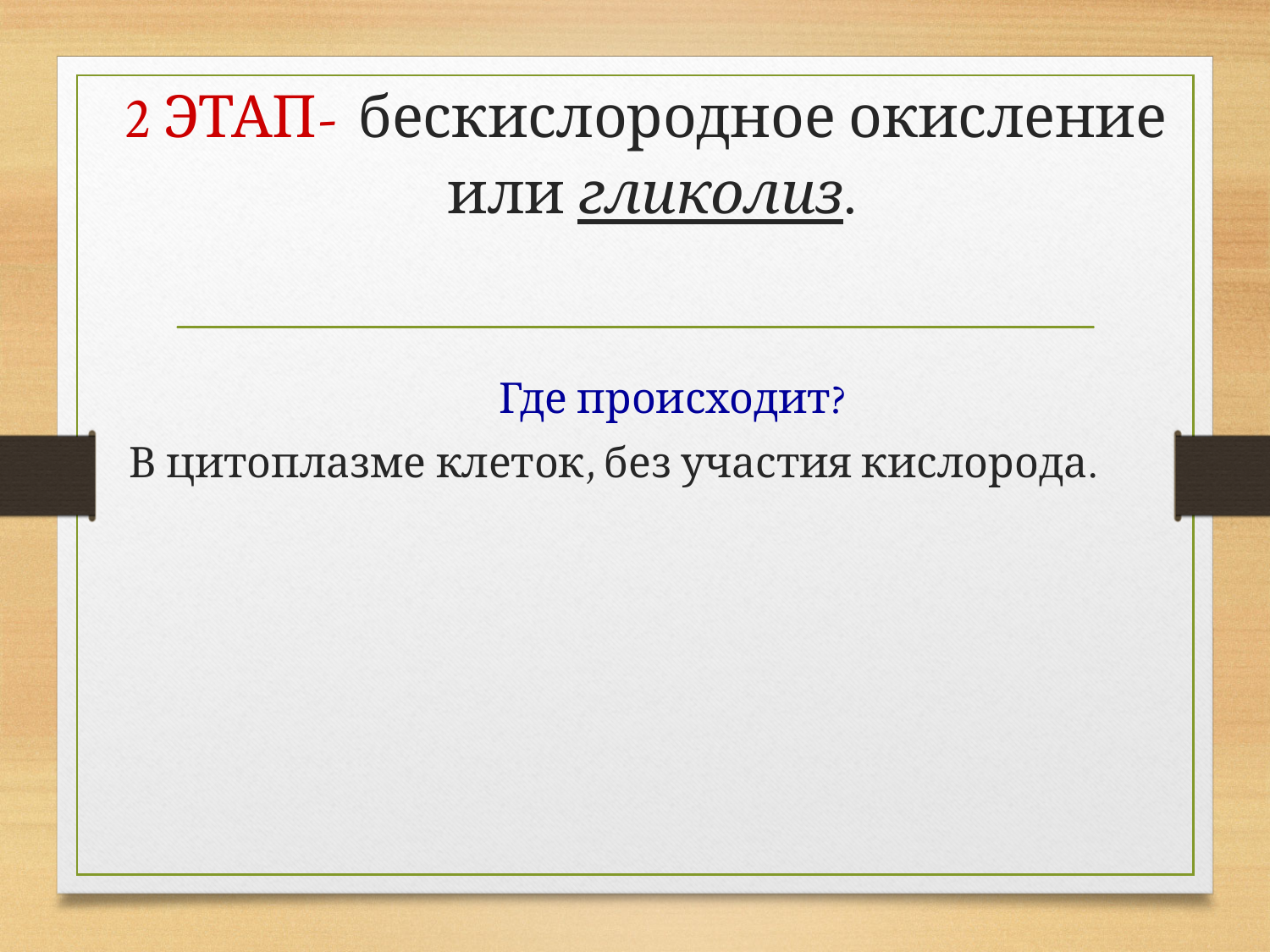

# 2 ЭТАП- бескислородное окисление или гликолиз.
Где происходит?
В цитоплазме клеток, без участия кислорода.